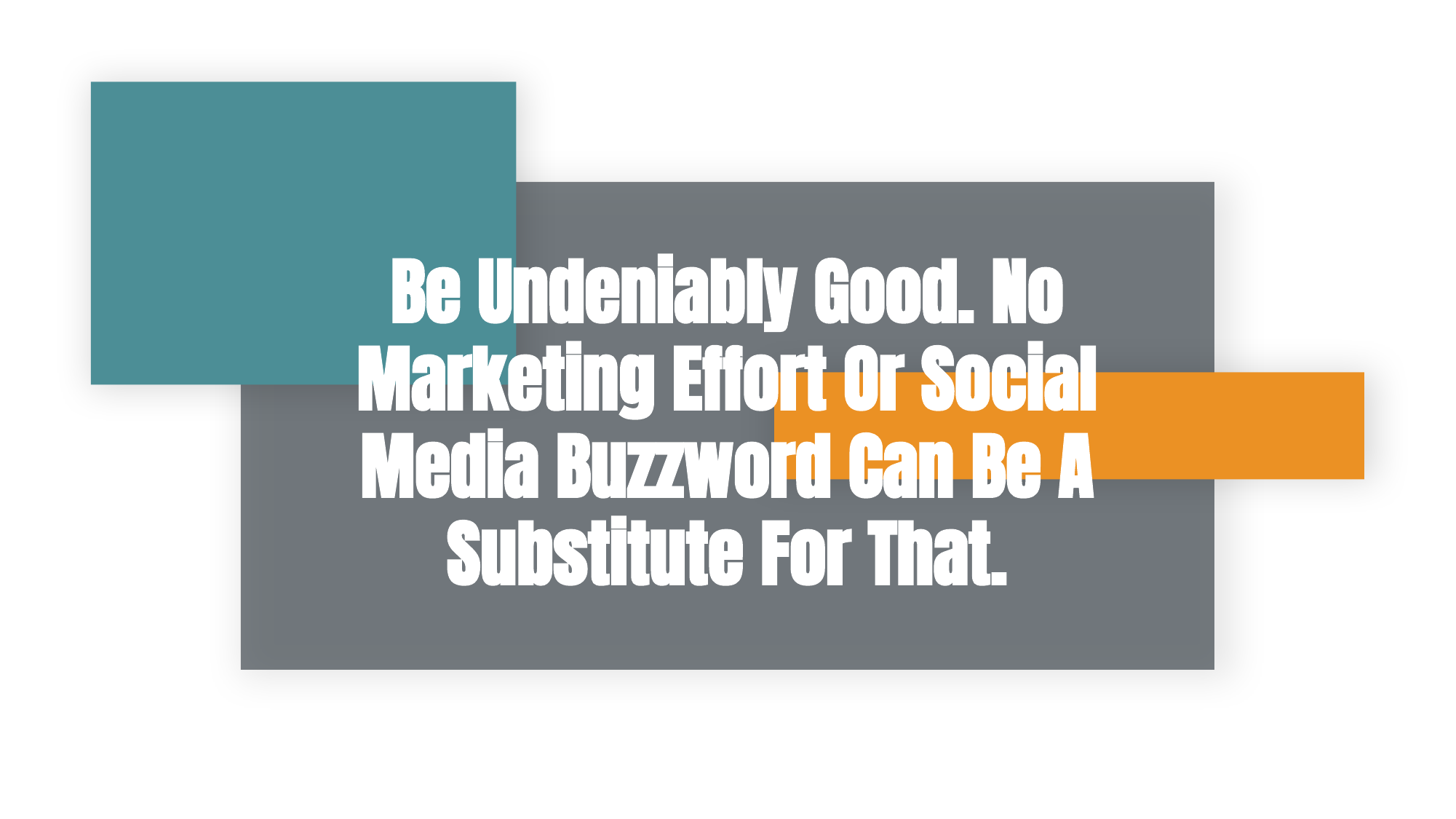

Be Undeniably Good. No Marketing Effort Or Social Media Buzzword Can Be A Substitute For That.